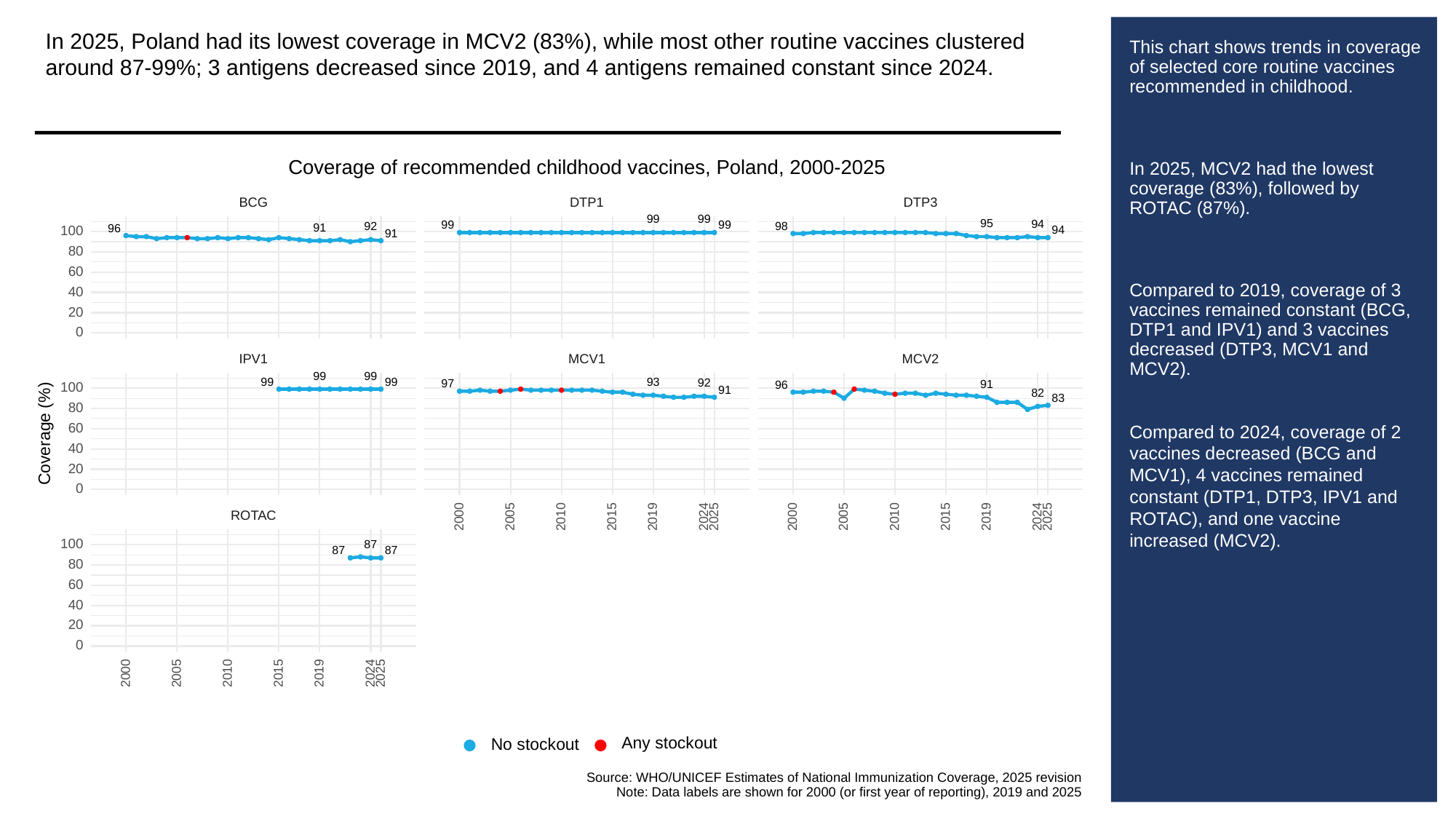

In 2025, Poland had its lowest coverage in MCV2 (83%), while most other routine vaccines clustered around 87-99%; 3 antigens decreased since 2019, and 4 antigens remained constant since 2024.
# This chart shows trends in coverage of selected core routine vaccines recommended in childhood.

In 2025, MCV2 had the lowest coverage (83%), followed by ROTAC (87%).

Compared to 2019, coverage of 3 vaccines remained constant (BCG, DTP1 and IPV1) and 3 vaccines decreased (DTP3, MCV1 and MCV2).

Compared to 2024, coverage of 2 vaccines decreased (BCG and MCV1), 4 vaccines remained constant (DTP1, DTP3, IPV1 and ROTAC), and one vaccine increased (MCV2).

Coverage of recommended childhood vaccines, Poland, 2000-2025
BCG
DTP3
DTP1
99
99

95
94

99
99
98
92
91
96
100
94
91

80

60

40

20

0

MCV1
MCV2
IPV1
99
99

99
99
93
92
97
91
96
100
91

82

83

80

60
Coverage (%)

40

20

0

ROTAC
2000
2005
2010
2015
2019
2024
2025
2000
2005
2010
2015
2019
2024
2025

100
87

87
87

80

60

40

20

0

2000
2005
2010
2015
2019
2024
2025
Any stockout
No stockout

Source: WHO/UNICEF Estimates of National Immunization Coverage, 2025 revision
Note: Data labels are shown for 2000 (or first year of reporting), 2019 and 2025